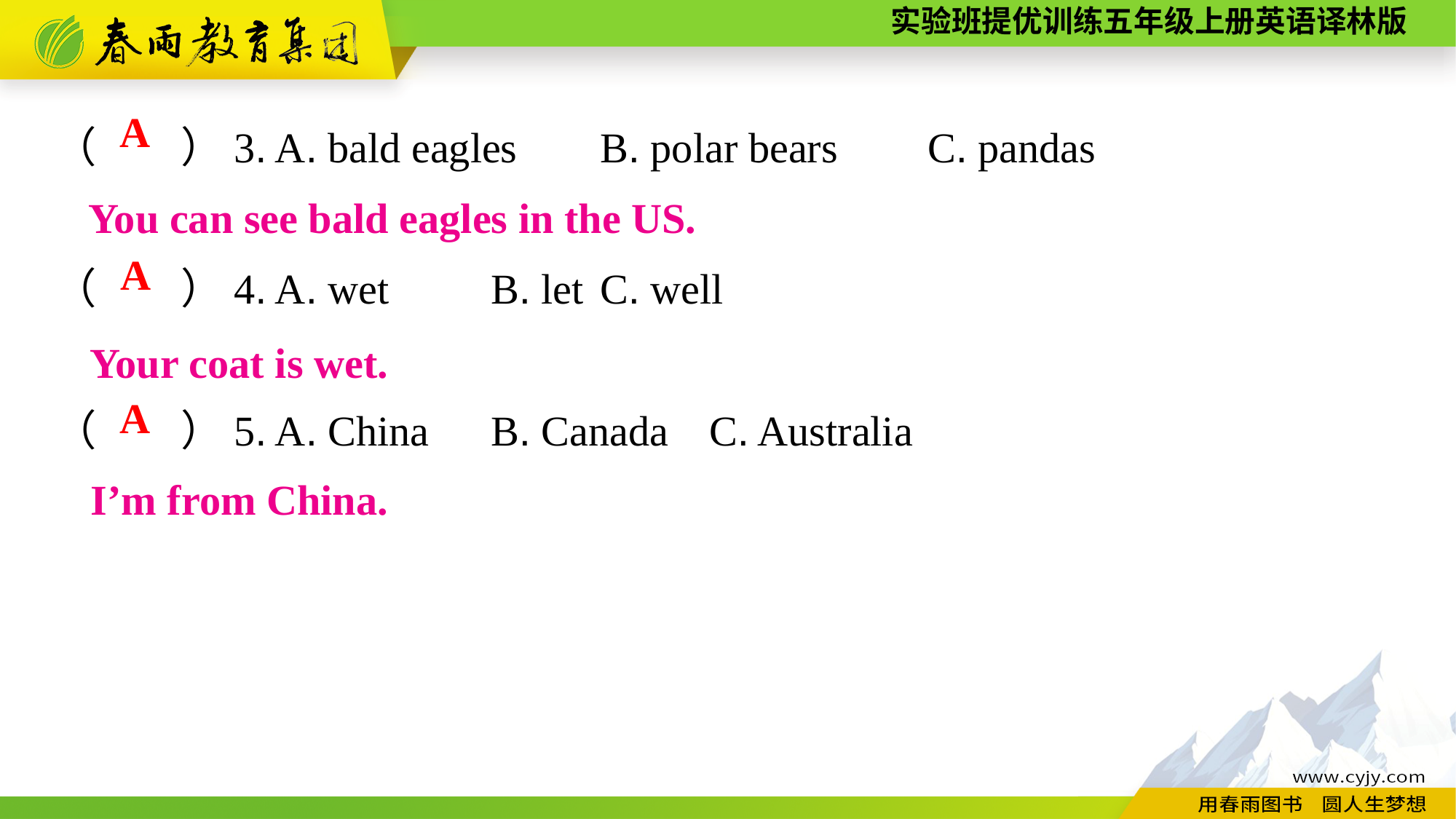

（　　）3. A. bald eagles	B. polar bears	C. pandas

（　　）4. A. wet	B. let	C. well

（　　）5. A. China	B. Canada	C. Australia
A
You can see bald eagles in the US.
A
Your coat is wet.
A
I’m from China.